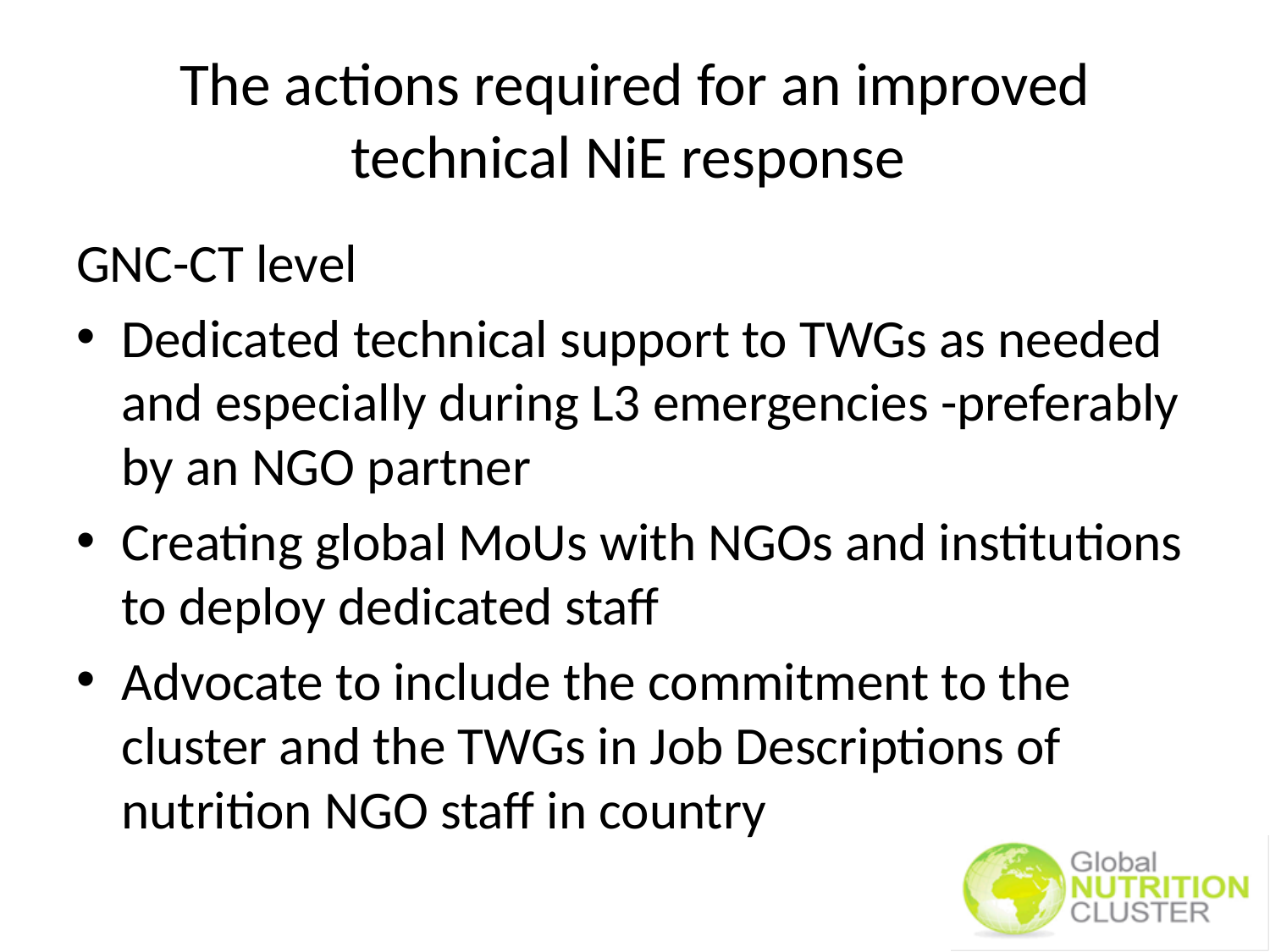

# The actions required for an improved technical NiE response
GNC-CT level
Dedicated technical support to TWGs as needed and especially during L3 emergencies -preferably by an NGO partner
Creating global MoUs with NGOs and institutions to deploy dedicated staff
Advocate to include the commitment to the cluster and the TWGs in Job Descriptions of nutrition NGO staff in country